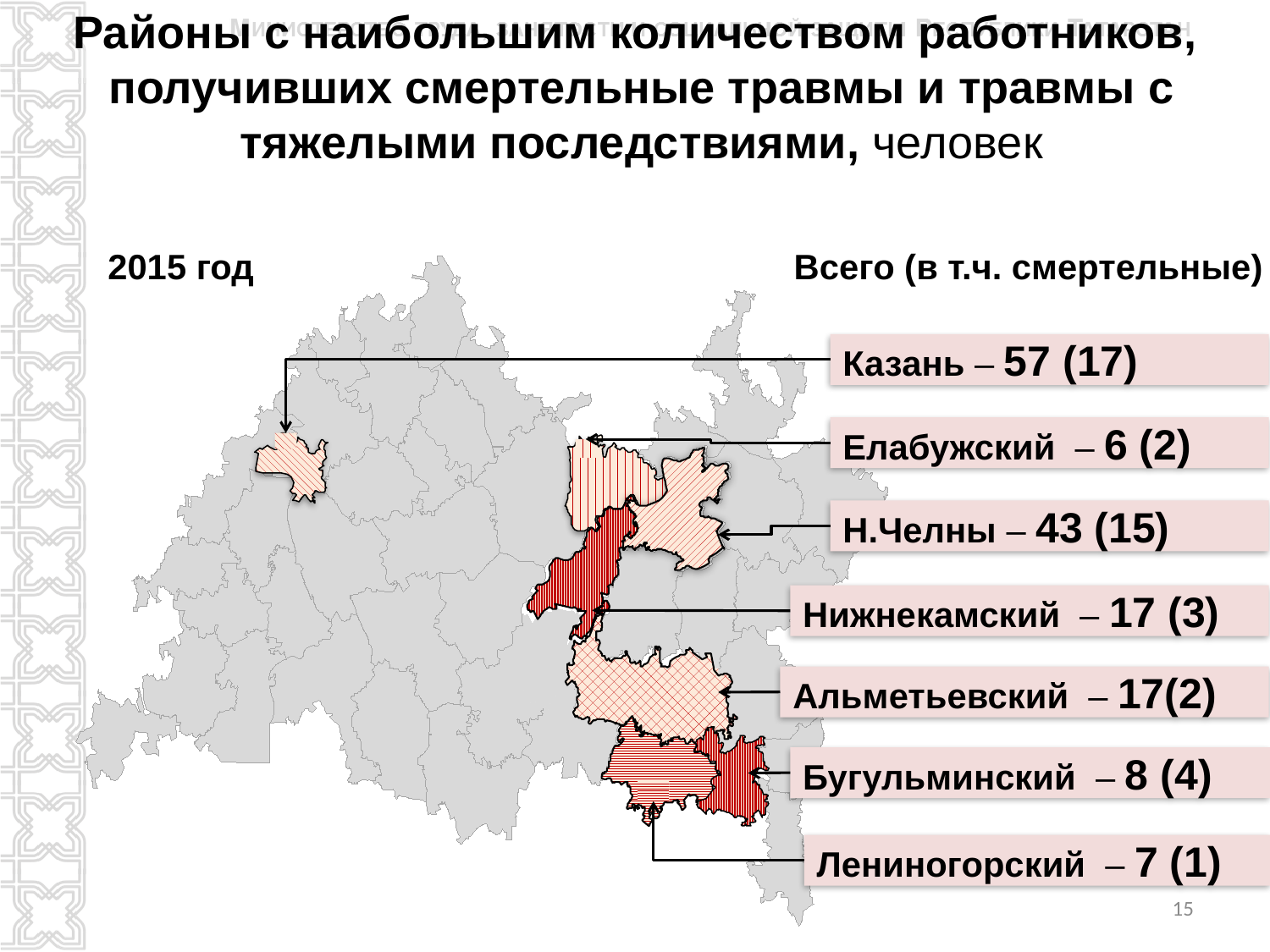

Районы с наибольшим количеством работников,
получивших смертельные травмы и травмы с тяжелыми последствиями, человек
2015 год
Всего (в т.ч. смертельные)

Казань – 57 (17)

Елабужский  – 6 (2)

Елабужский

Н.Челны – 43 (15)

Нижнекамский  – 17 (3)

Альметьевский  – 17(2)

Бугульминский  – 8 (4)

Лениногорский  – 7 (1)
15